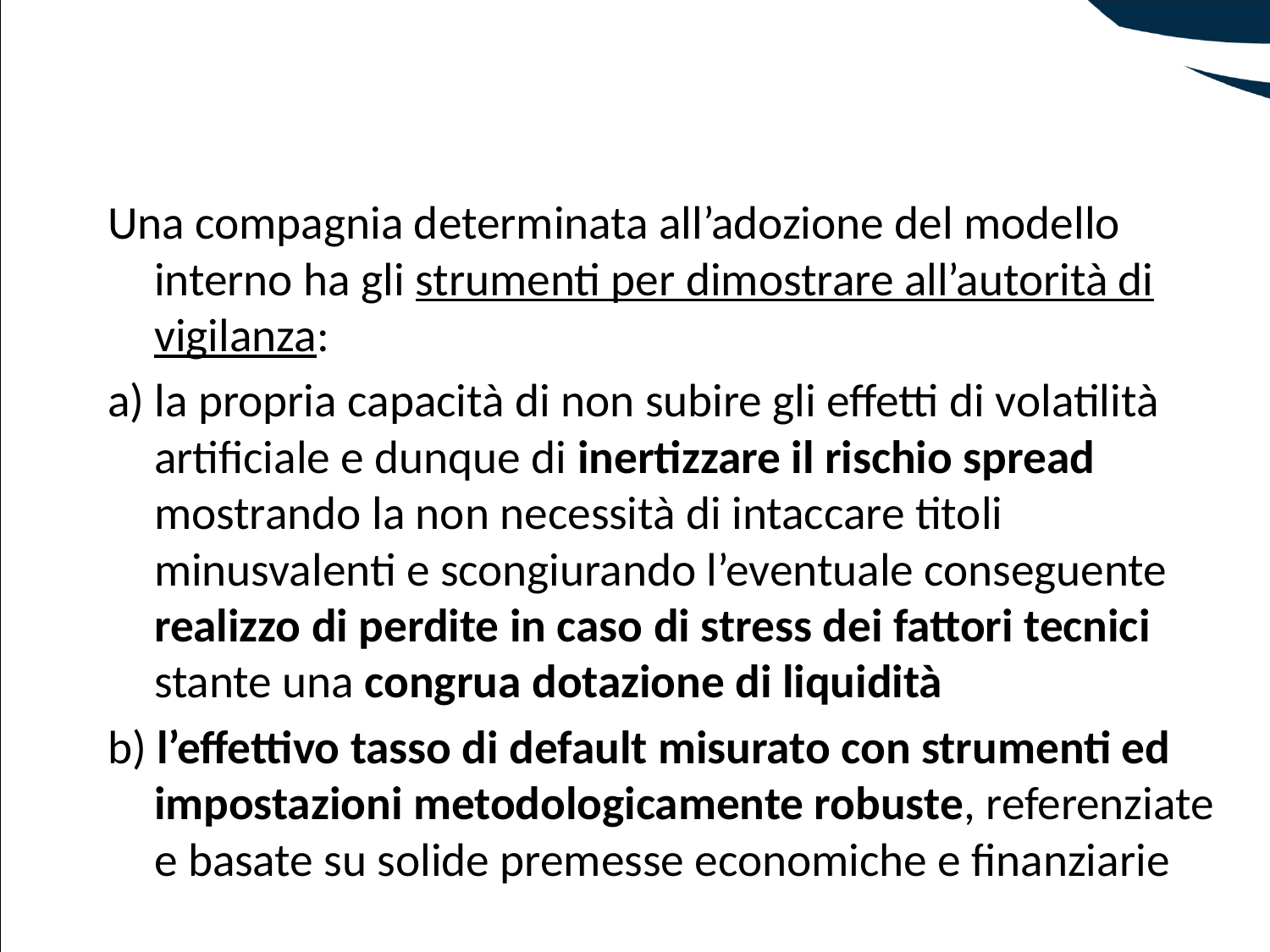

Una compagnia determinata all’adozione del modello interno ha gli strumenti per dimostrare all’autorità di vigilanza:
a) la propria capacità di non subire gli effetti di volatilità artificiale e dunque di inertizzare il rischio spread mostrando la non necessità di intaccare titoli minusvalenti e scongiurando l’eventuale conseguente realizzo di perdite in caso di stress dei fattori tecnici stante una congrua dotazione di liquidità
b) l’effettivo tasso di default misurato con strumenti ed impostazioni metodologicamente robuste, referenziate e basate su solide premesse economiche e finanziarie